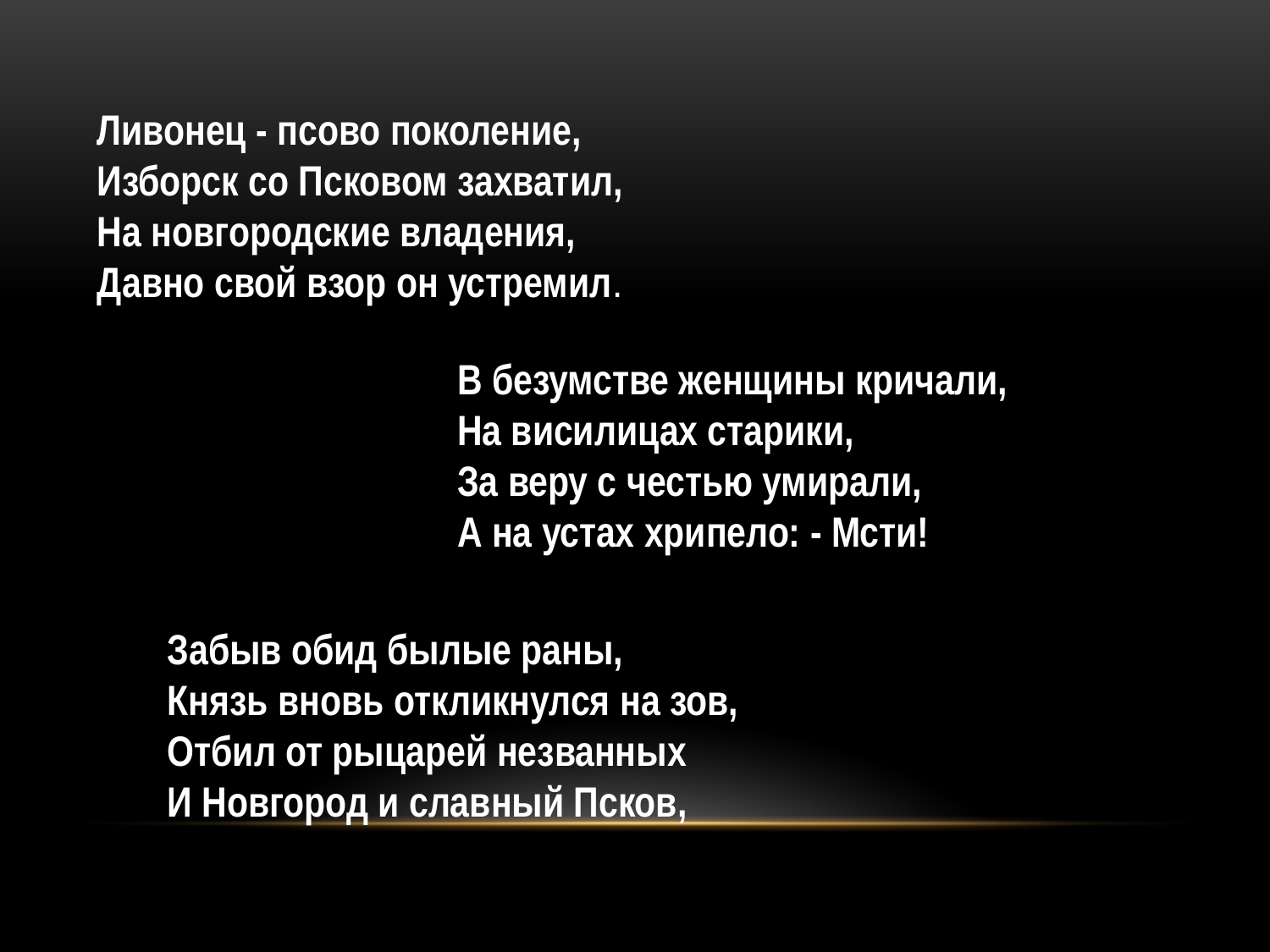

Ливонец - псово поколение,
Изборск со Псковом захватил,
На новгородские владения,
Давно свой взор он устремил.
В безумстве женщины кричали,
На висилицах старики,
За веру с честью умирали,
А на устах хрипело: - Мсти!
Забыв обид былые раны,
Князь вновь откликнулся на зов,
Отбил от рыцарей незванных
И Новгород и славный Псков,